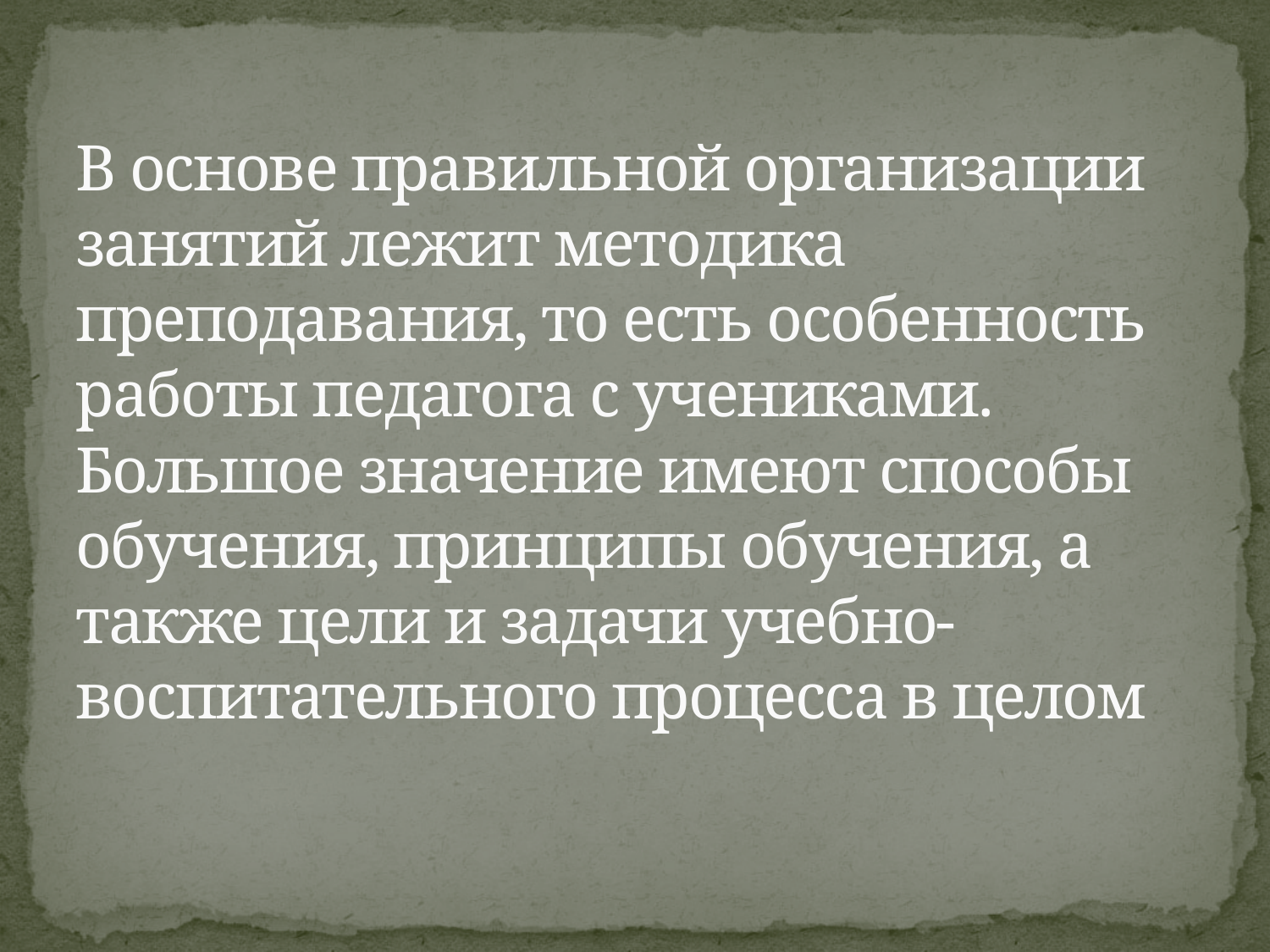

# В основе правильной организации занятий лежит методика преподавания, то есть особенность работы педагога с учениками. Большое значение имеют способы обучения, принципы обучения, а также цели и задачи учебно-воспитательного процесса в целом